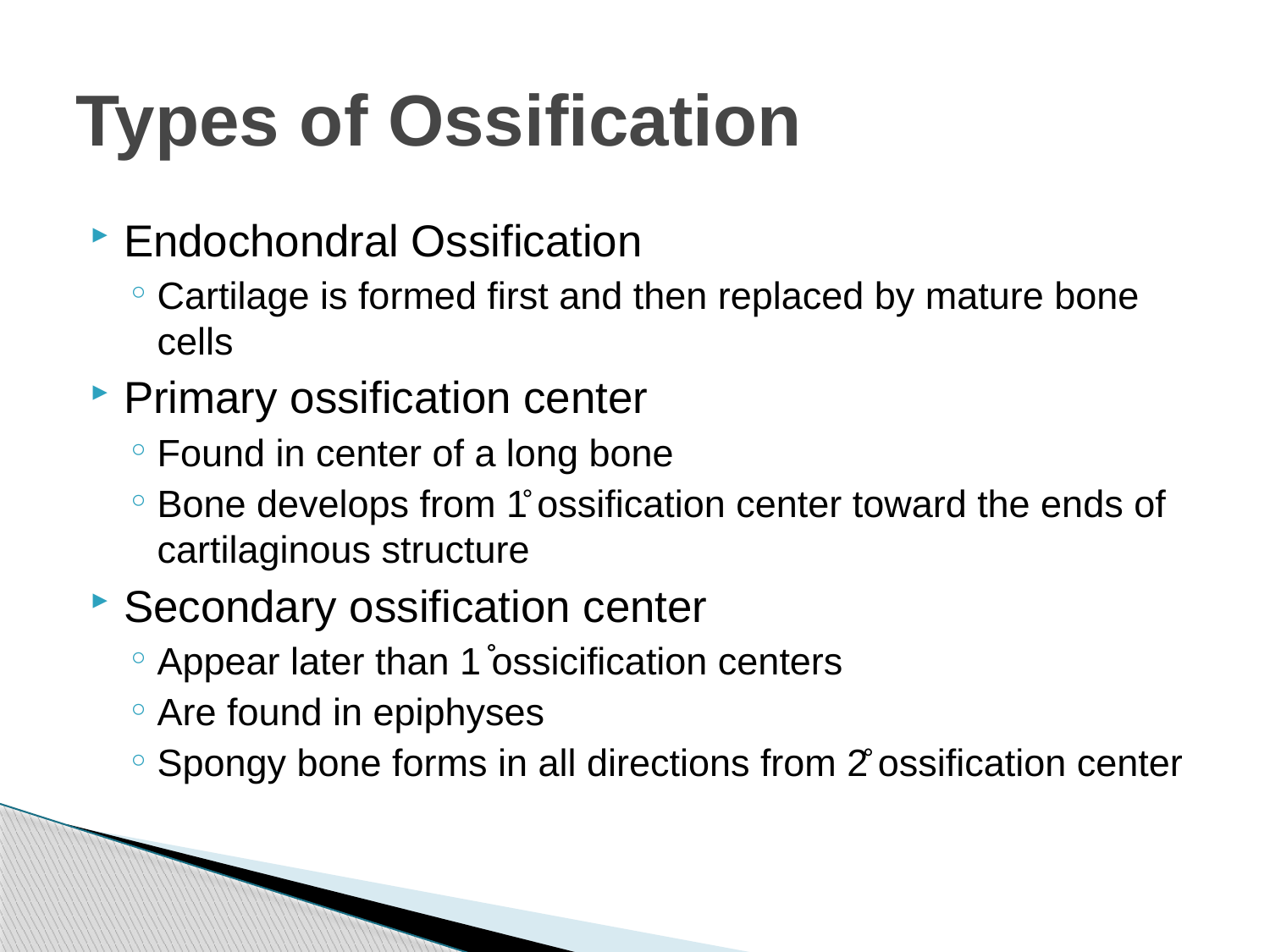

# Types of Ossification
Endochondral Ossification
Cartilage is formed first and then replaced by mature bone cells
Primary ossification center
Found in center of a long bone
Bone develops from 1̊ ossification center toward the ends of cartilaginous structure
Secondary ossification center
Appear later than 1 ̊ossicification centers
Are found in epiphyses
Spongy bone forms in all directions from 2̊ ossification center